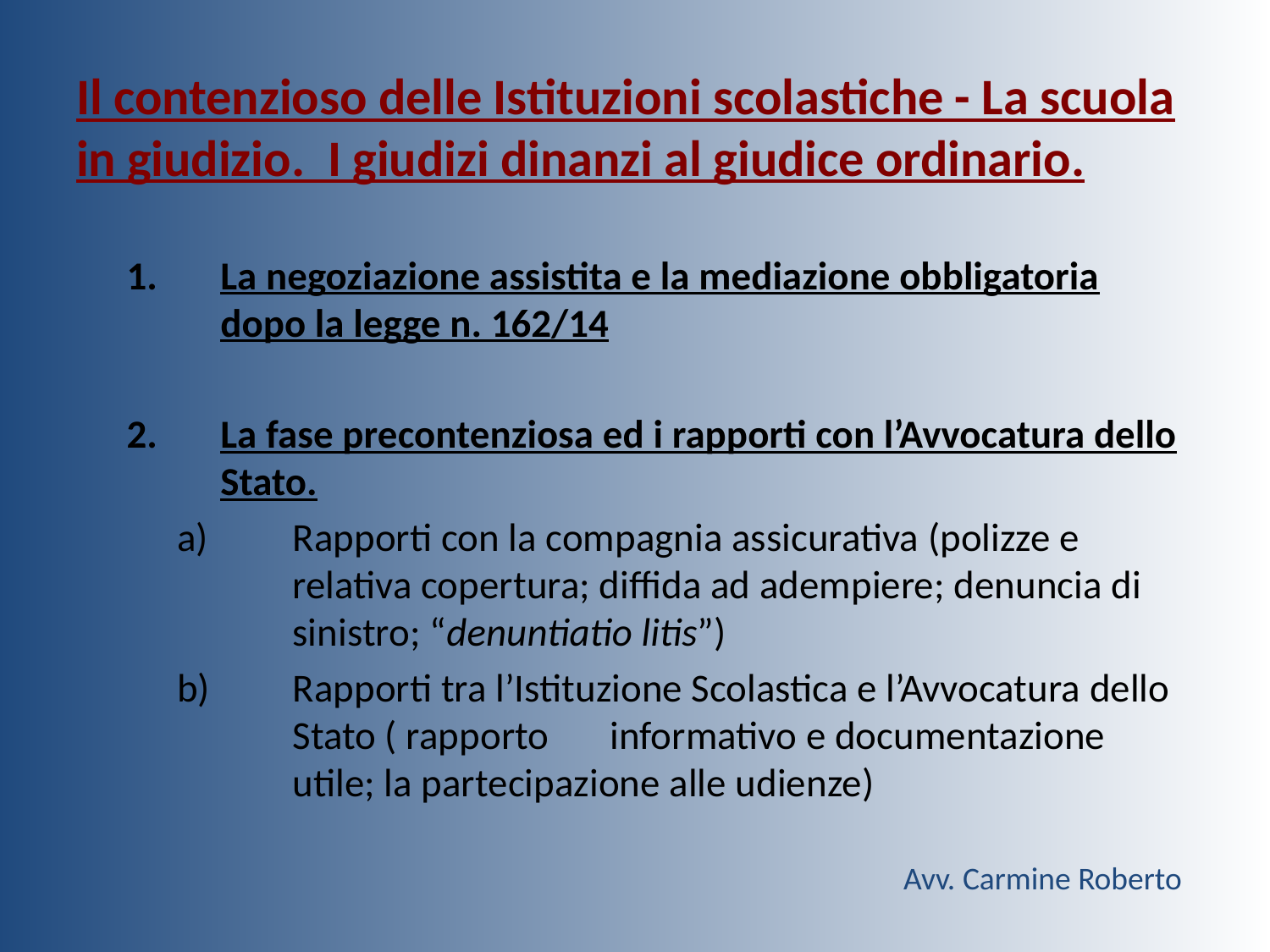

Il contenzioso delle Istituzioni scolastiche - La scuola in giudizio.  I giudizi dinanzi al giudice ordinario.

La negoziazione assistita e la mediazione obbligatoria dopo la legge n. 162/14

La fase precontenziosa ed i rapporti con l’Avvocatura dello Stato.
Rapporti con la compagnia assicurativa (polizze e relativa copertura; diffida ad adempiere; denuncia di sinistro; “denuntiatio litis”)
Rapporti tra l’Istituzione Scolastica e l’Avvocatura dello Stato ( rapporto 	informativo e documentazione utile; la partecipazione alle udienze)

Avv. Carmine Roberto